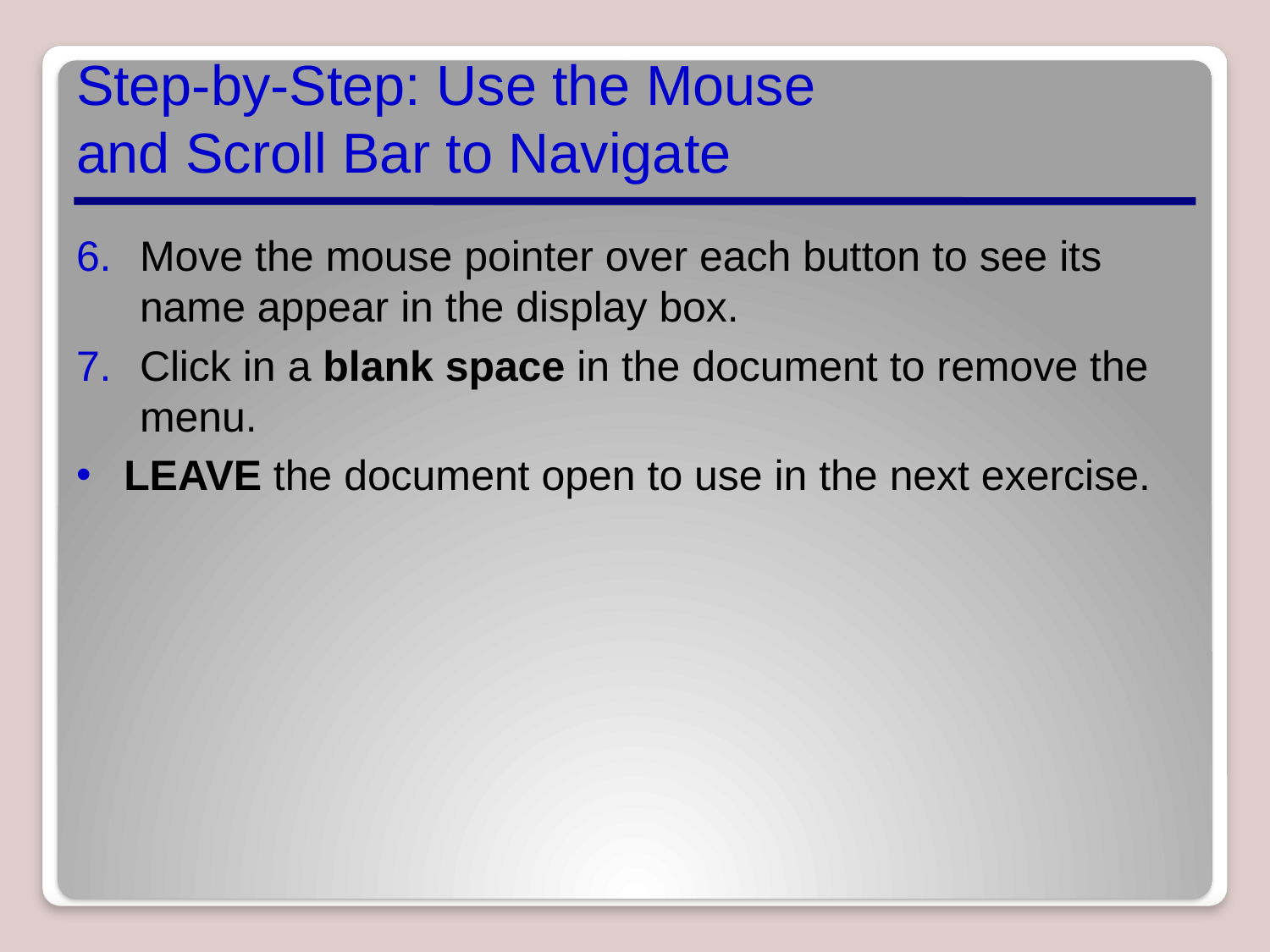

# Step-by-Step: Use the Mouse and Scroll Bar to Navigate
Move the mouse pointer over each button to see its name appear in the display box.
Click in a blank space in the document to remove the menu.
LEAVE the document open to use in the next exercise.